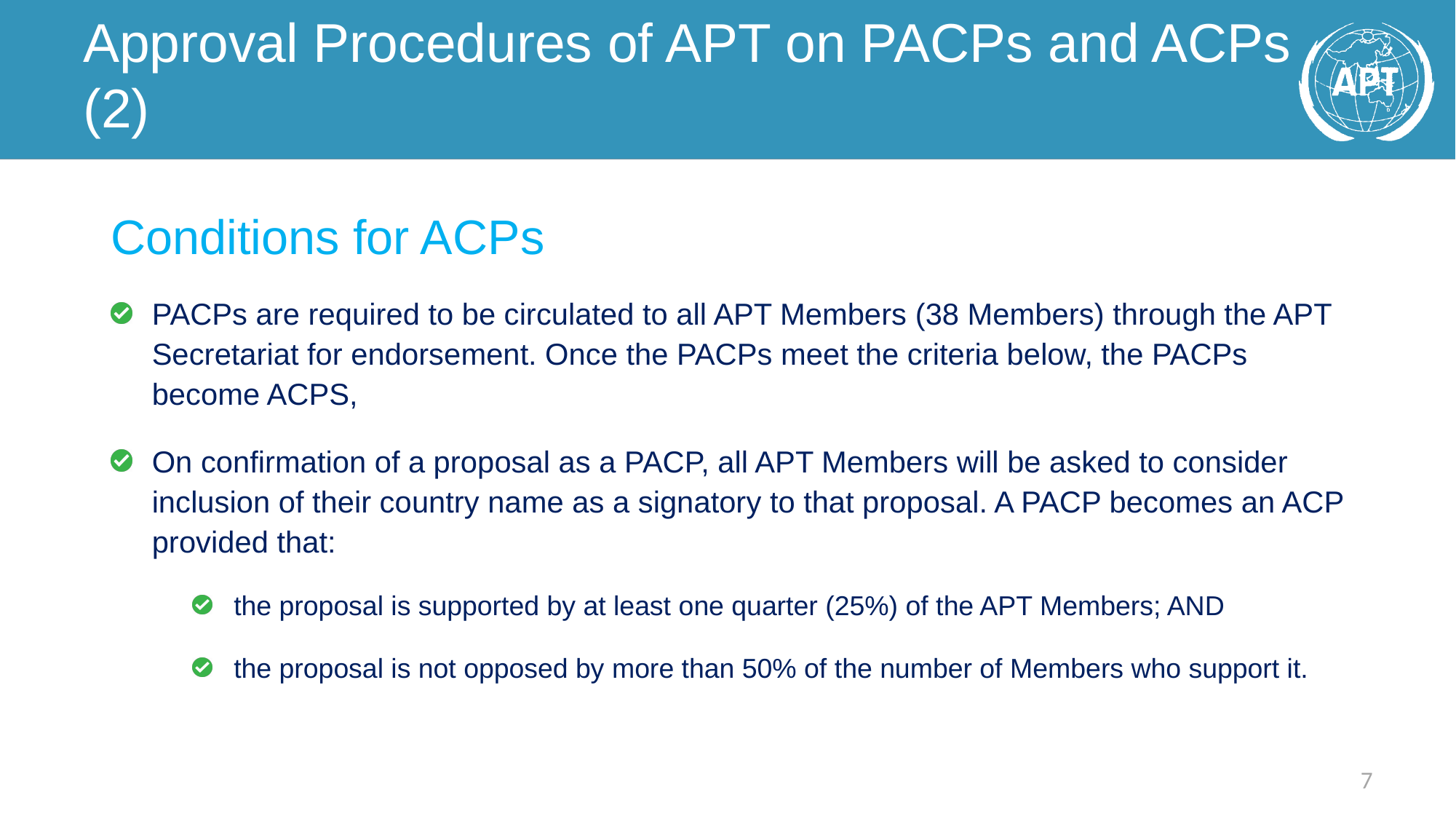

Approval Procedures of APT on PACPs and ACPs (2)
# Conditions for ACPs
PACPs are required to be circulated to all APT Members (38 Members) through the APT Secretariat for endorsement. Once the PACPs meet the criteria below, the PACPs become ACPS,
On confirmation of a proposal as a PACP, all APT Members will be asked to consider inclusion of their country name as a signatory to that proposal. A PACP becomes an ACP provided that:
the proposal is supported by at least one quarter (25%) of the APT Members; AND
the proposal is not opposed by more than 50% of the number of Members who support it.